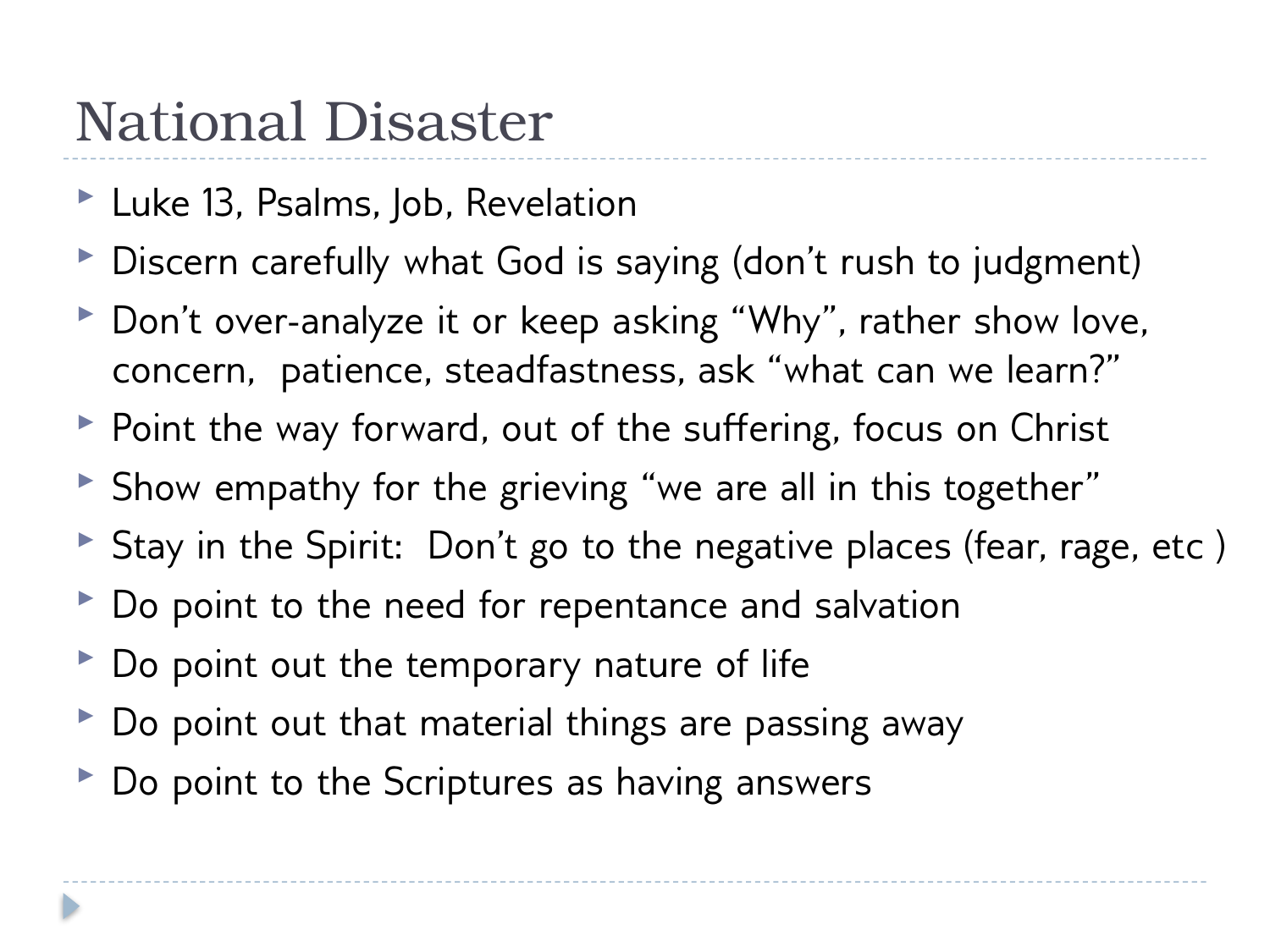

# National Disaster
Luke 13, Psalms, Job, Revelation
Discern carefully what God is saying (don’t rush to judgment)
Don’t over-analyze it or keep asking “Why”, rather show love, concern,  patience, steadfastness, ask “what can we learn?”
Point the way forward, out of the suffering, focus on Christ
Show empathy for the grieving “we are all in this together”
Stay in the Spirit:  Don’t go to the negative places (fear, rage, etc )
Do point to the need for repentance and salvation
Do point out the temporary nature of life
Do point out that material things are passing away
Do point to the Scriptures as having answers